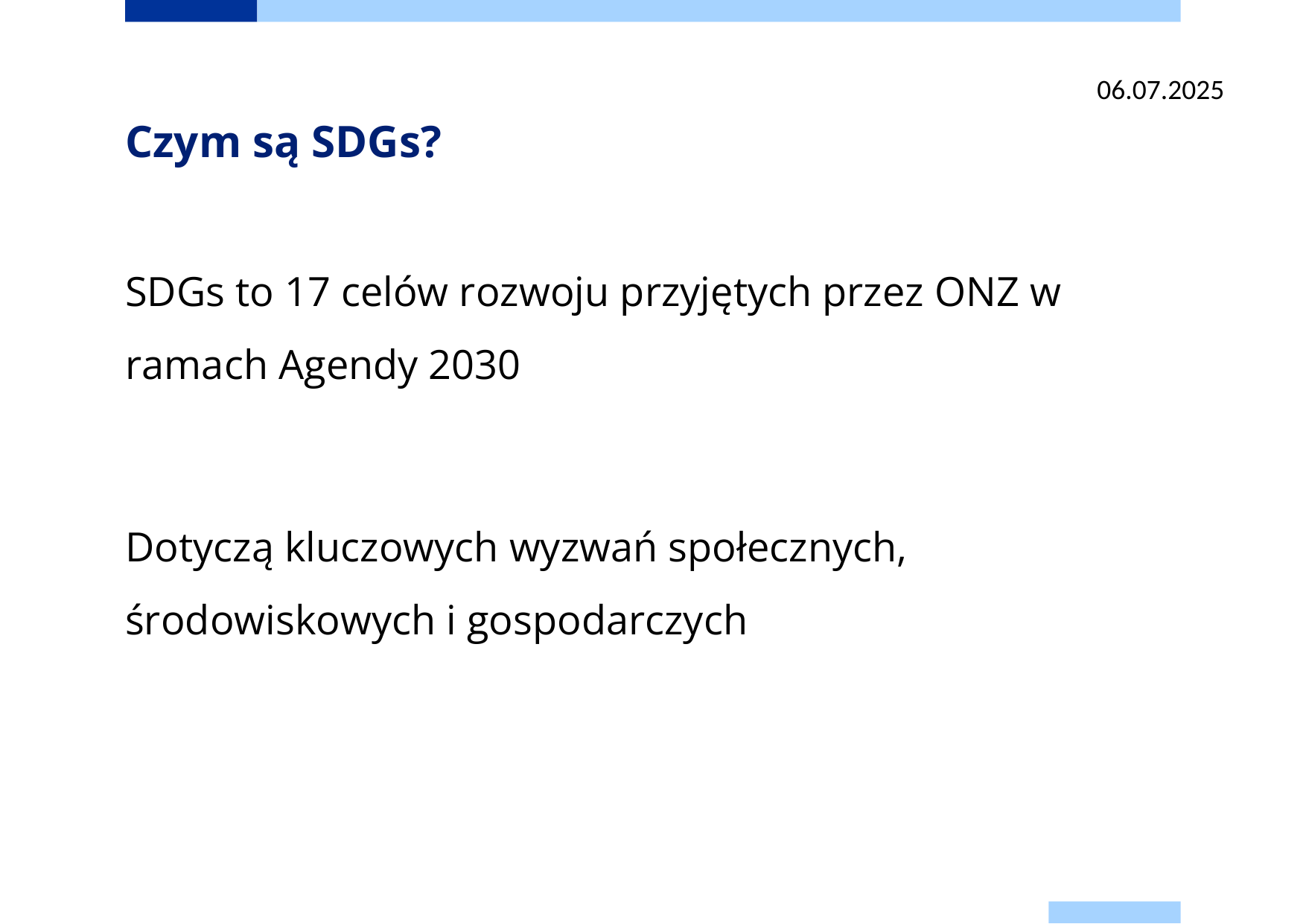

06.07.2025
# Czym są SDGs?
SDGs to 17 celów rozwoju przyjętych przez ONZ w ramach Agendy 2030

Dotyczą kluczowych wyzwań społecznych, środowiskowych i gospodarczych